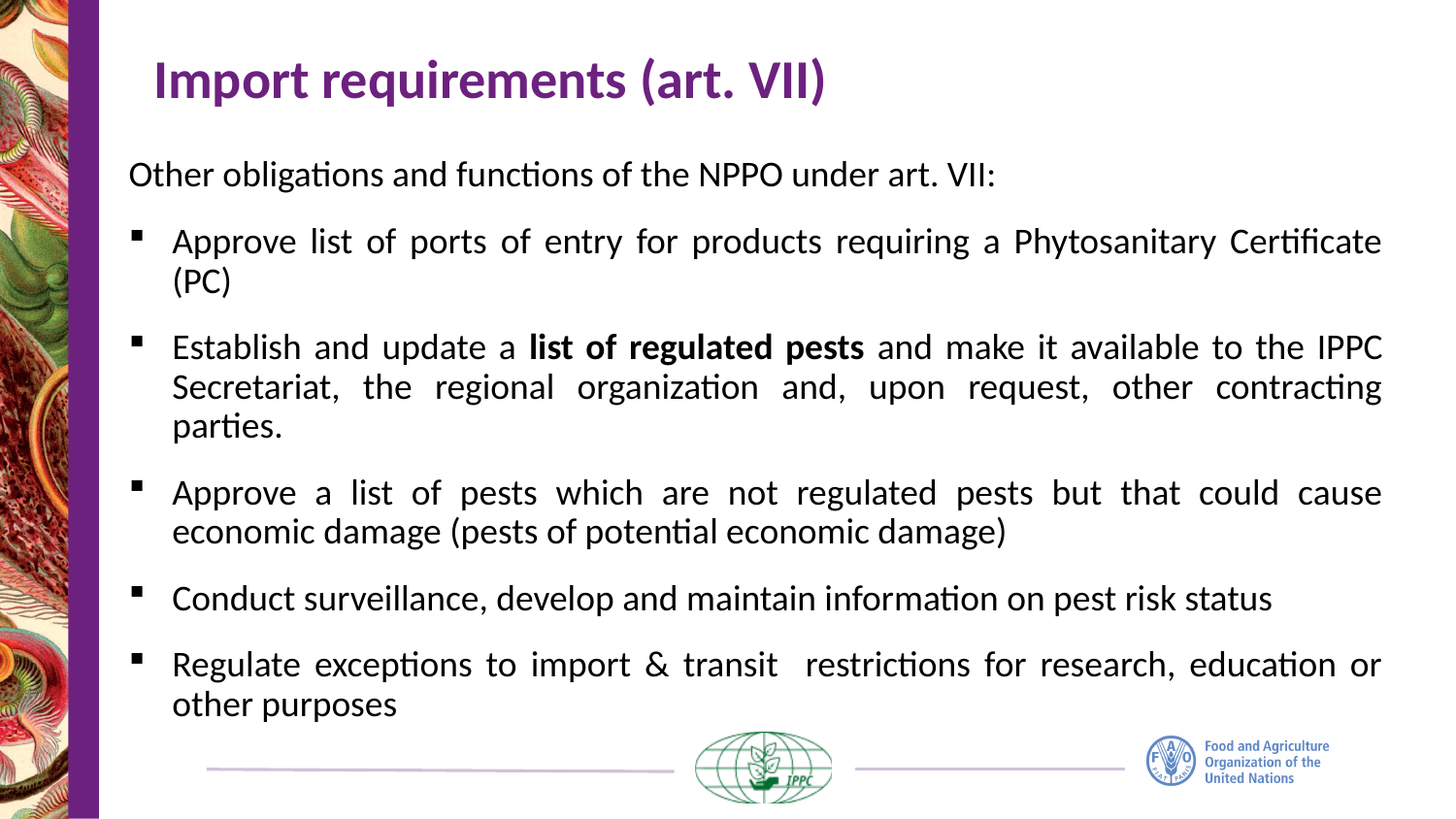

# Import requirements (art. VII)
Other obligations and functions of the NPPO under art. VII:
Approve list of ports of entry for products requiring a Phytosanitary Certificate (PC)
Establish and update a list of regulated pests and make it available to the IPPC Secretariat, the regional organization and, upon request, other contracting parties.
Approve a list of pests which are not regulated pests but that could cause economic damage (pests of potential economic damage)
Conduct surveillance, develop and maintain information on pest risk status
Regulate exceptions to import & transit  restrictions for research, education or other purposes